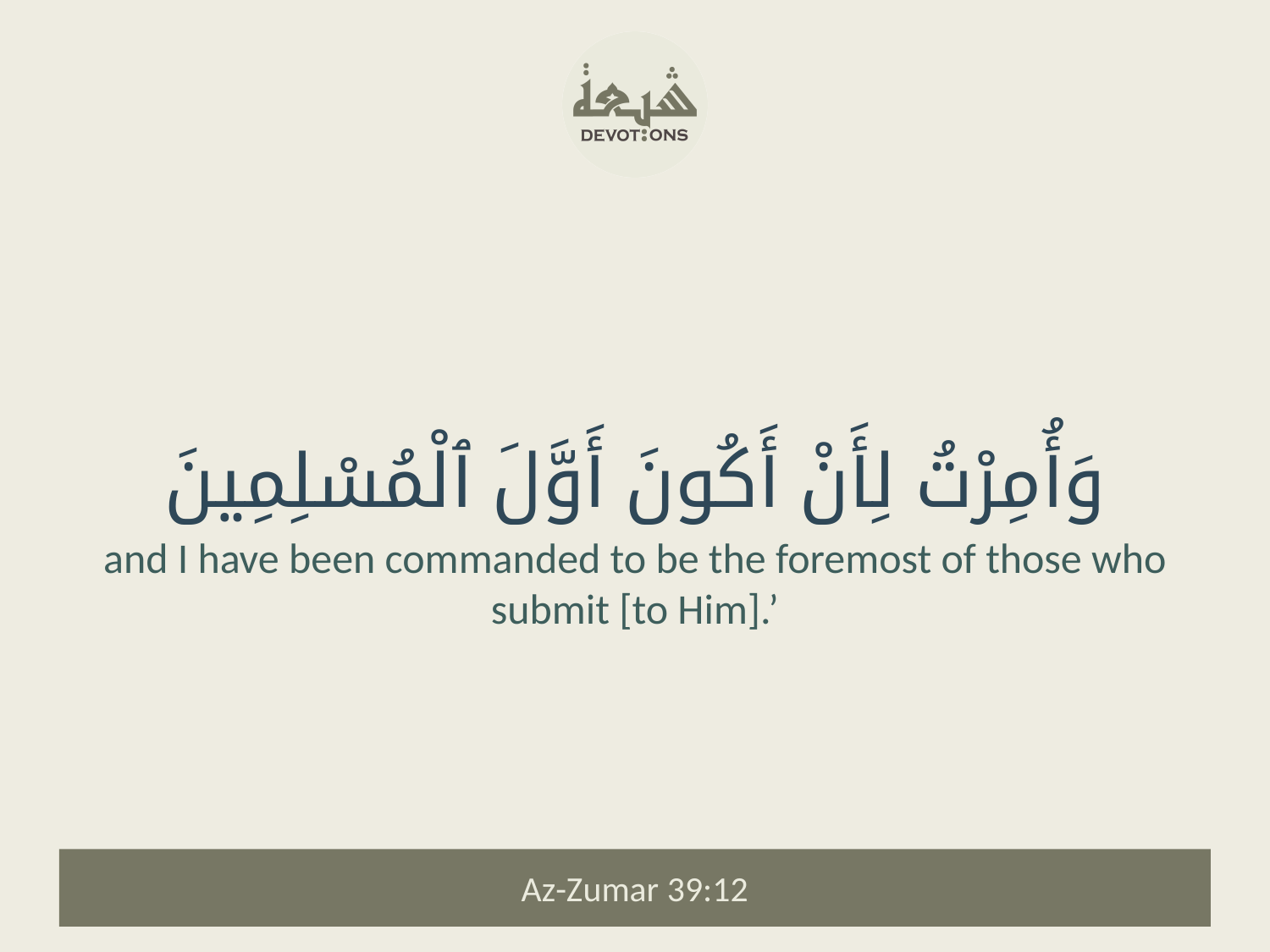

وَأُمِرْتُ لِأَنْ أَكُونَ أَوَّلَ ٱلْمُسْلِمِينَ
and I have been commanded to be the foremost of those who submit [to Him].’
Az-Zumar 39:12